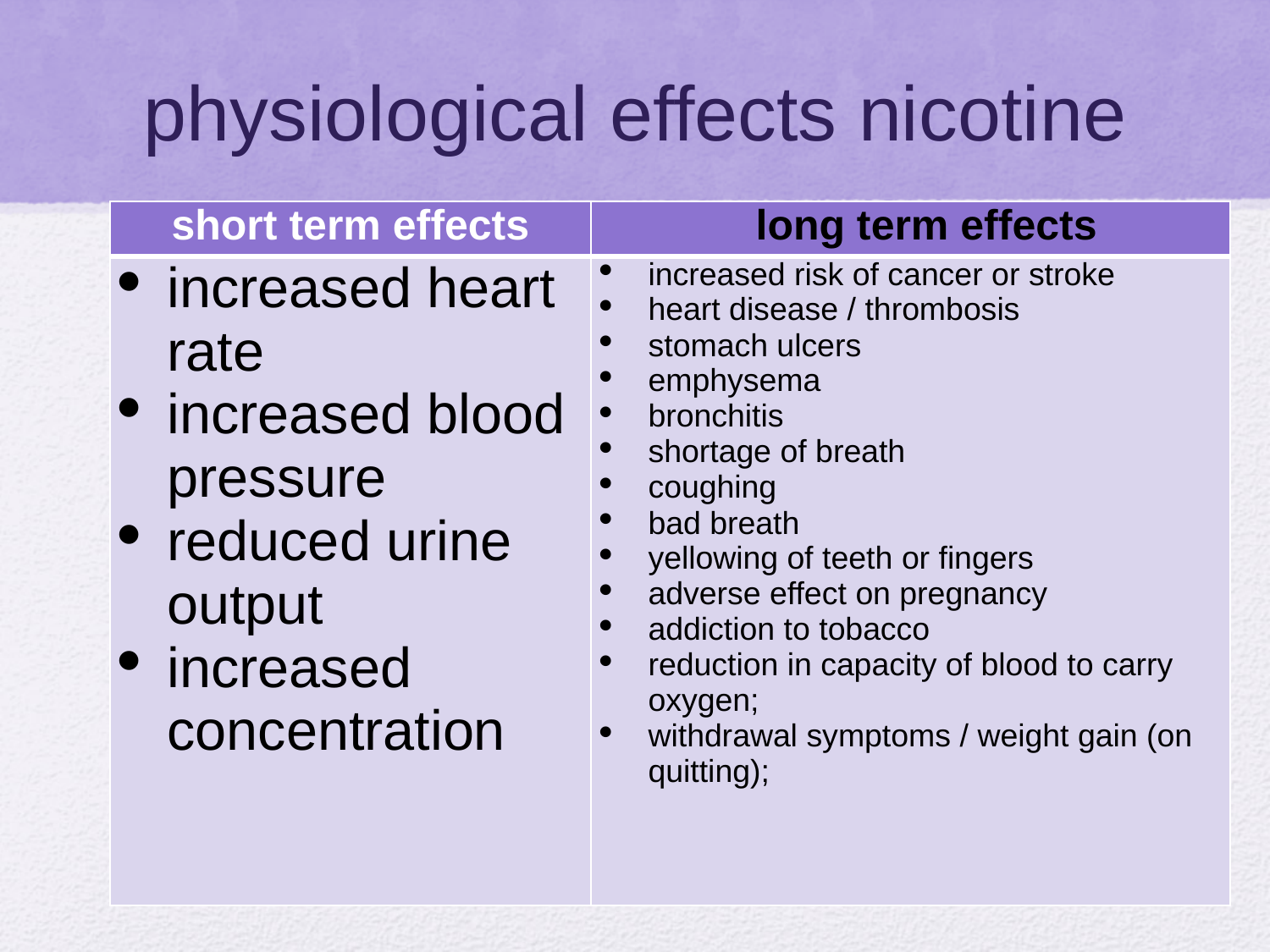

# physiological effects nicotine
| short term effects | long term effects |
| --- | --- |
| increased heart rate increased blood pressure reduced urine output increased concentration | increased risk of cancer or stroke heart disease / thrombosis stomach ulcers emphysema bronchitis shortage of breath coughing bad breath yellowing of teeth or fingers adverse effect on pregnancy addiction to tobacco reduction in capacity of blood to carry oxygen; withdrawal symptoms / weight gain (on quitting); |